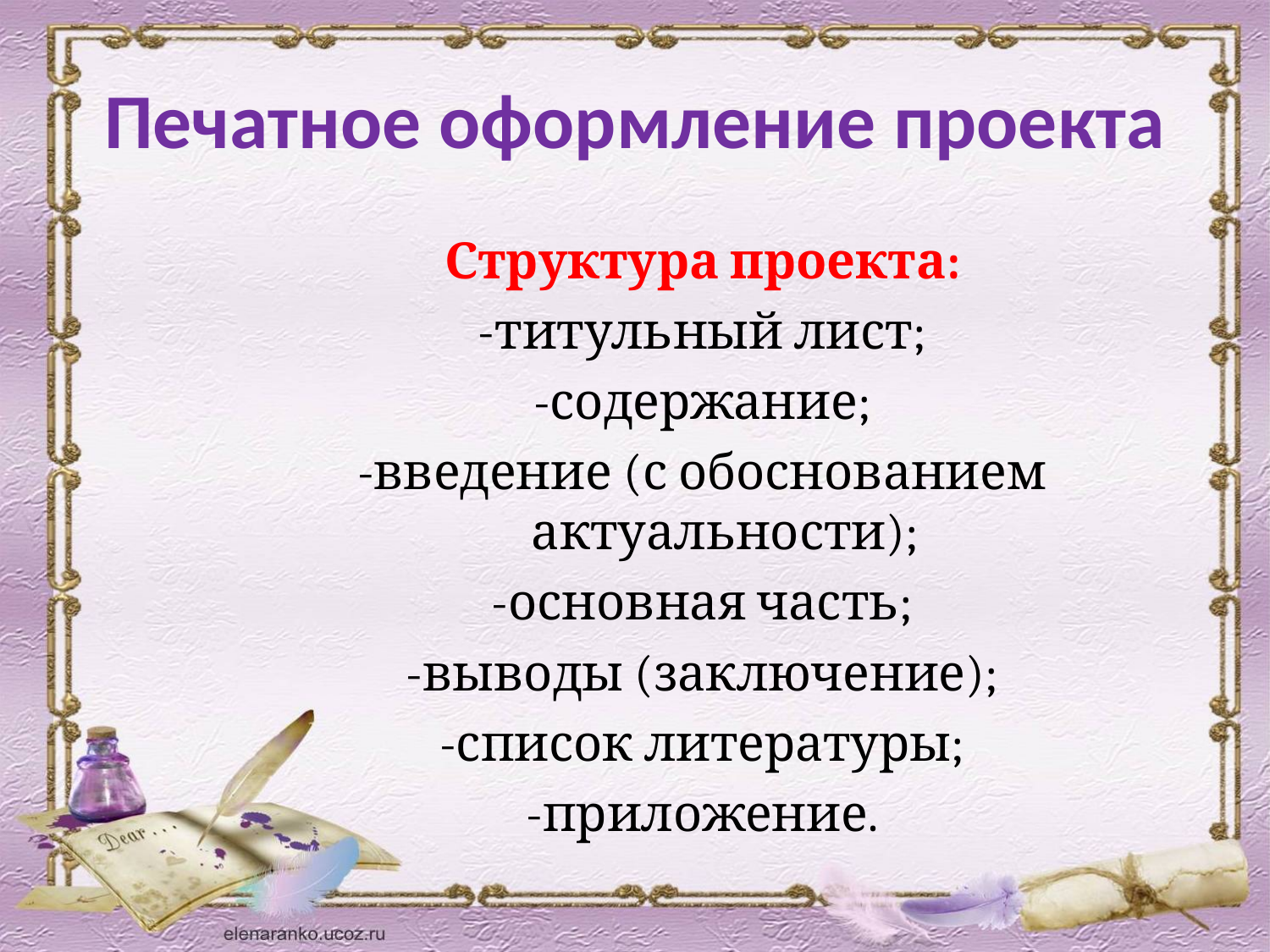

# Печатное оформление проекта
Структура проекта:
-титульный лист;
-содержание;
-введение (с обоснованием актуальности);
-основная часть;
-выводы (заключение);
-список литературы;
-приложение.